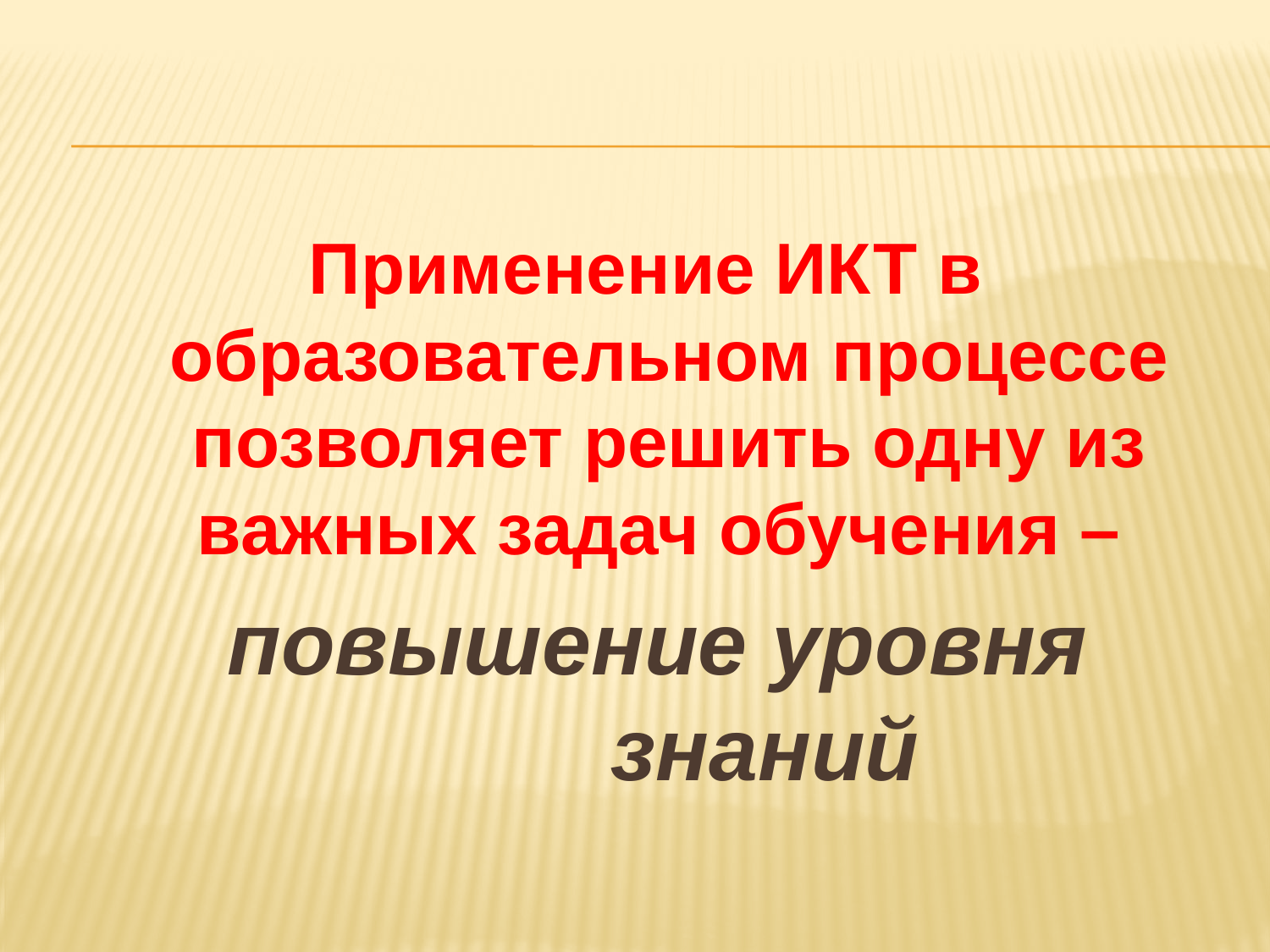

Применение ИКТ в образовательном процессе позволяет решить одну из важных задач обучения –
           повышение уровня 					знаний